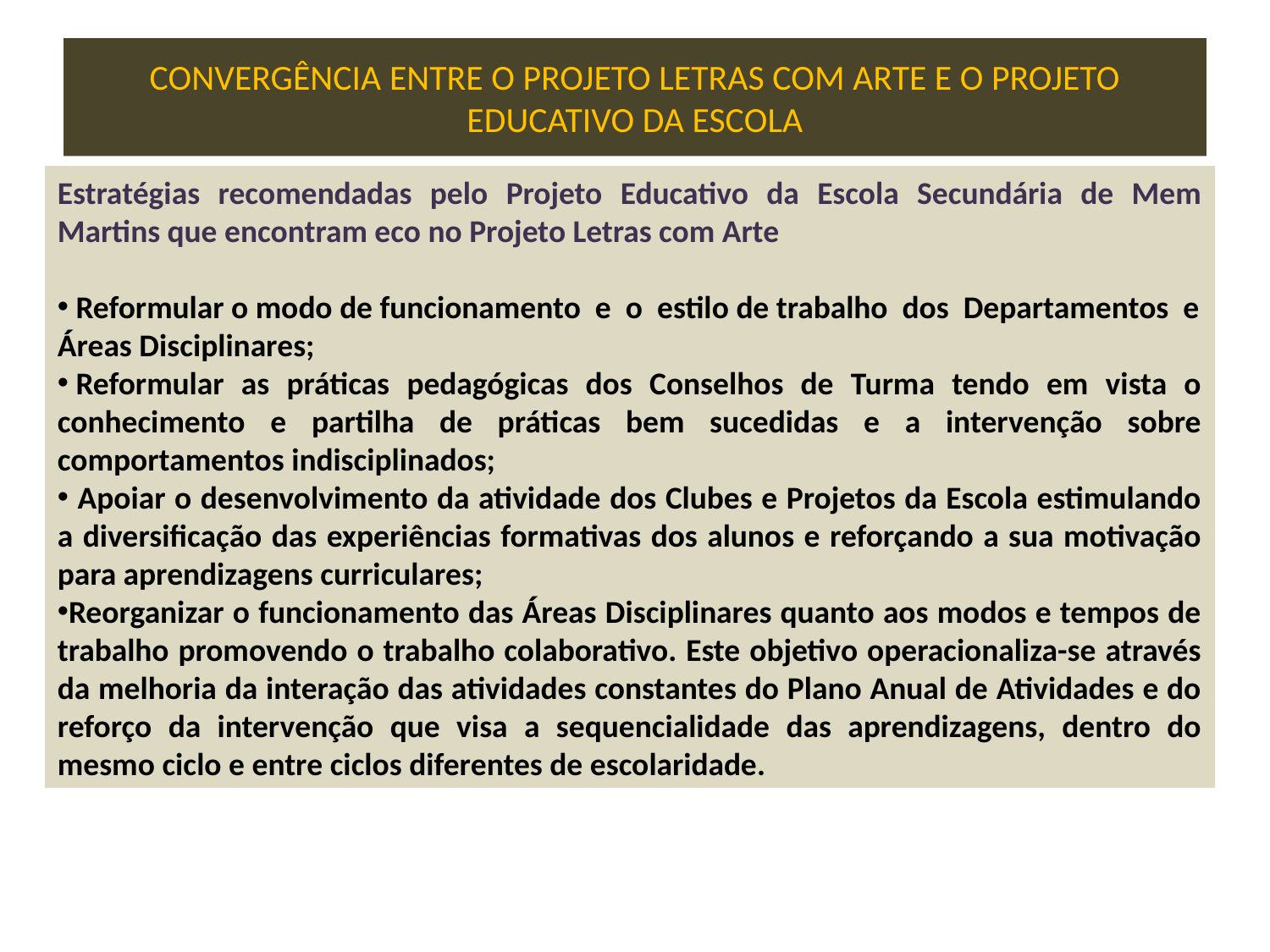

# CONVERGÊNCIA ENTRE O PROJETO LETRAS COM ARTE E O PROJETO EDUCATIVO DA ESCOLA
Estratégias recomendadas pelo Projeto Educativo da Escola Secundária de Mem Martins que encontram eco no Projeto Letras com Arte

 Reformular o modo de funcionamento  e  o  estilo de trabalho  dos  Departamentos  e
Áreas Disciplinares;
 Reformular as práticas pedagógicas dos Conselhos de Turma tendo em vista o conhecimento e partilha de práticas bem sucedidas e a intervenção sobre comportamentos indisciplinados;
 Apoiar o desenvolvimento da atividade dos Clubes e Projetos da Escola estimulando a diversificação das experiências formativas dos alunos e reforçando a sua motivação para aprendizagens curriculares;
Reorganizar o funcionamento das Áreas Disciplinares quanto aos modos e tempos de trabalho promovendo o trabalho colaborativo. Este objetivo operacionaliza-se através da melhoria da interação das atividades constantes do Plano Anual de Atividades e do reforço da intervenção que visa a sequencialidade das aprendizagens, dentro do mesmo ciclo e entre ciclos diferentes de escolaridade.